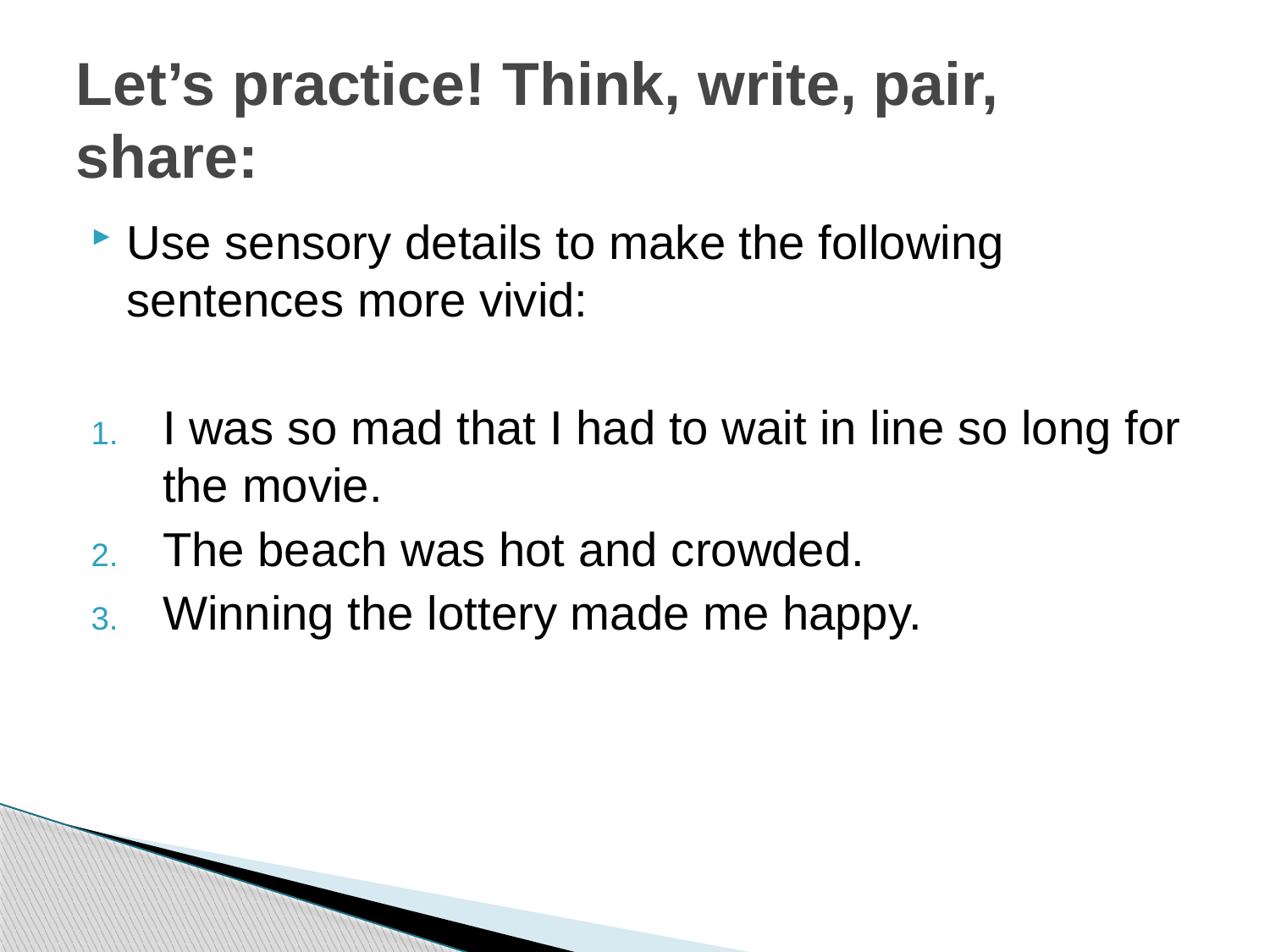

# Let’s practice!	Think, write, pair, share:
Use sensory details to make the following sentences more vivid:

I was so mad that I had to wait in line so long for the movie.
The beach was hot and crowded.
Winning the lottery made me happy.